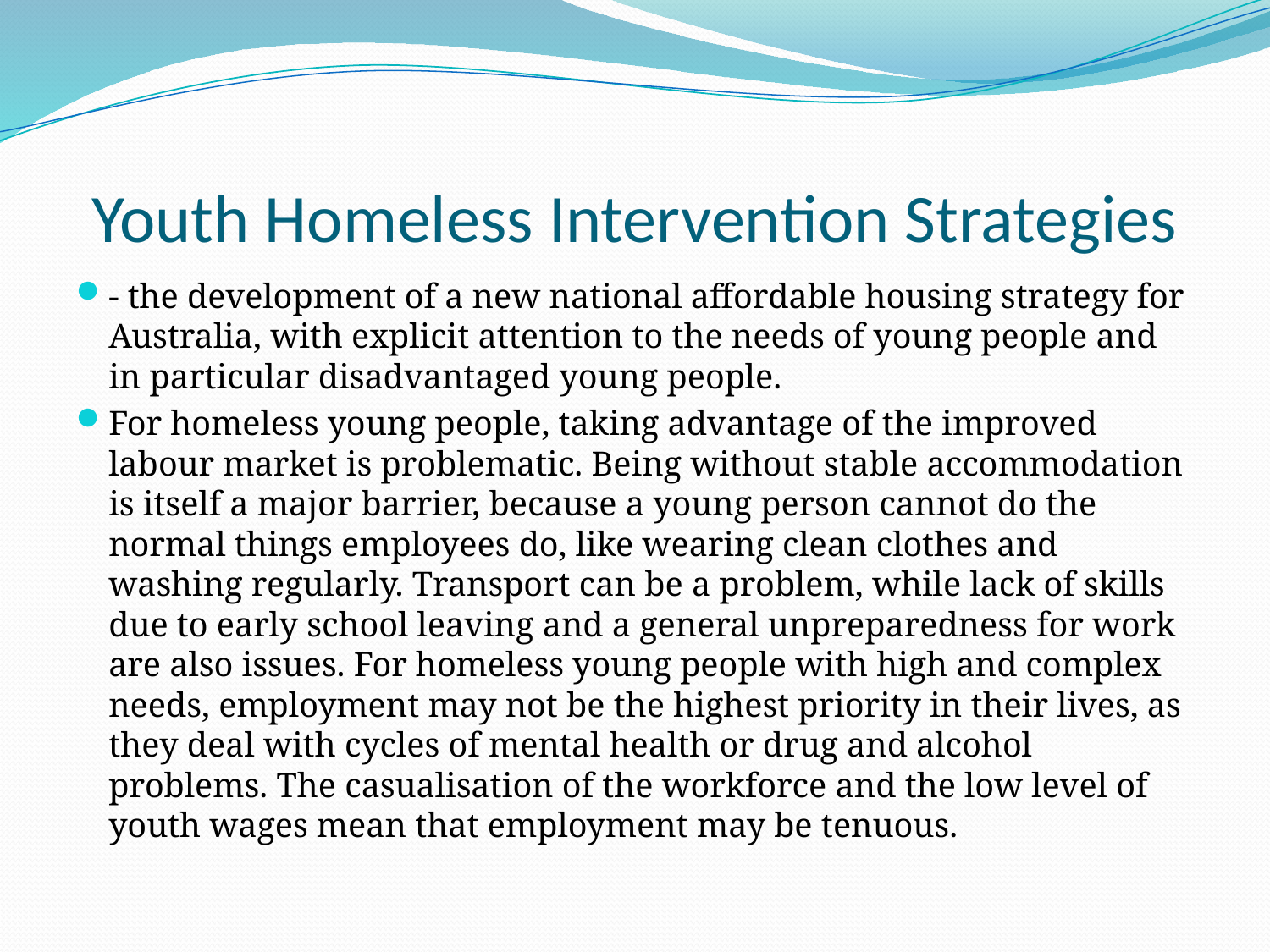

# Youth Homeless Intervention Strategies
- the development of a new national affordable housing strategy for Australia, with explicit attention to the needs of young people and in particular disadvantaged young people.
For homeless young people, taking advantage of the improved labour market is problematic. Being without stable accommodation is itself a major barrier, because a young person cannot do the normal things employees do, like wearing clean clothes and washing regularly. Transport can be a problem, while lack of skills due to early school leaving and a general unpreparedness for work are also issues. For homeless young people with high and complex needs, employment may not be the highest priority in their lives, as they deal with cycles of mental health or drug and alcohol problems. The casualisation of the workforce and the low level of youth wages mean that employment may be tenuous.